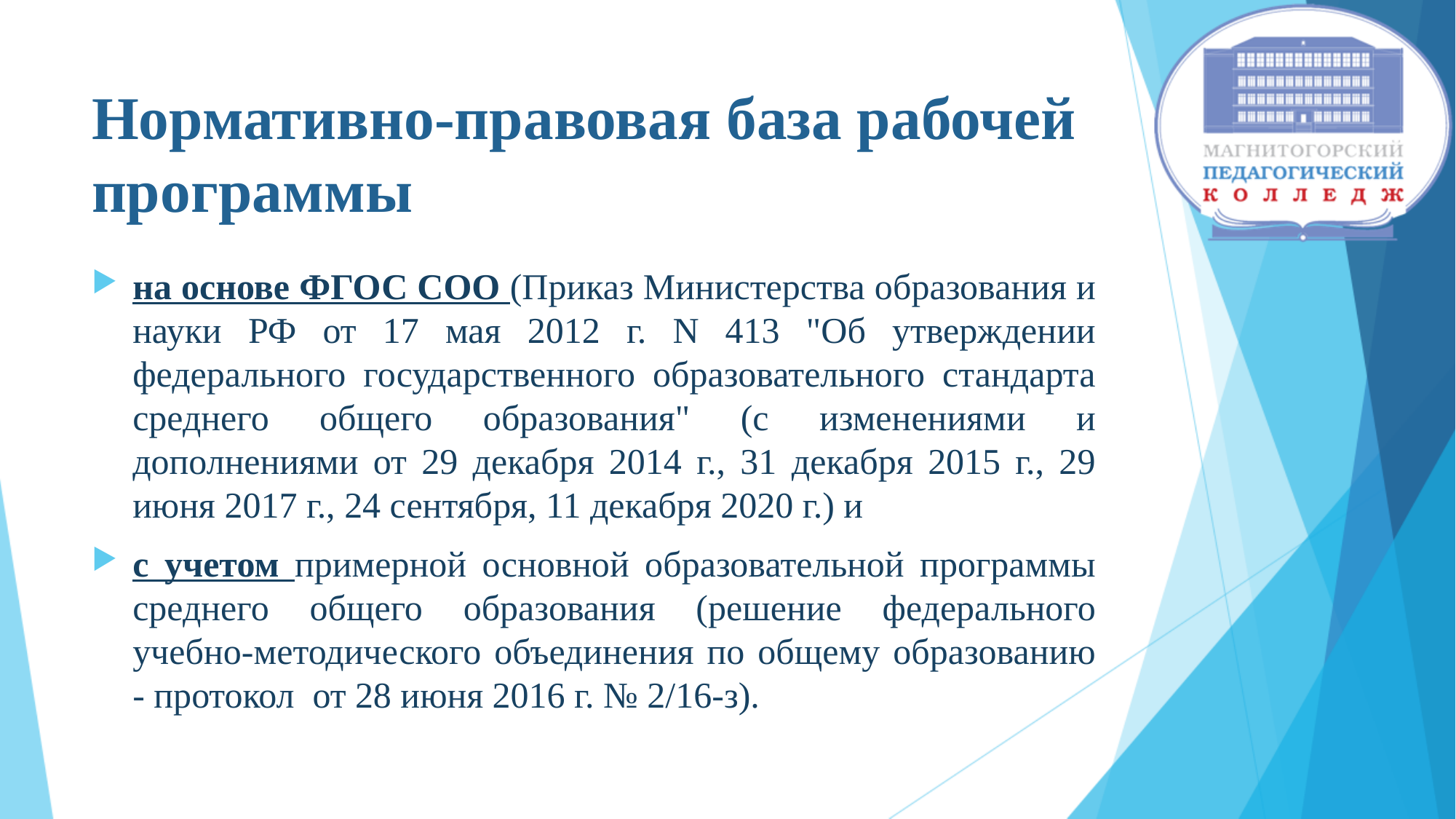

# Нормативно-правовая база рабочей программы
на основе ФГОС СОО (Приказ Министерства образования и науки РФ от 17 мая 2012 г. N 413 "Об утверждении федерального государственного образовательного стандарта среднего общего образования" (с изменениями и дополнениями от 29 декабря 2014 г., 31 декабря 2015 г., 29 июня 2017 г., 24 сентября, 11 декабря 2020 г.) и
с учетом примерной основной образовательной программы среднего общего образования (решение федерального учебно-методического объединения по общему образованию - протокол  от 28 июня 2016 г. № 2/16-з).